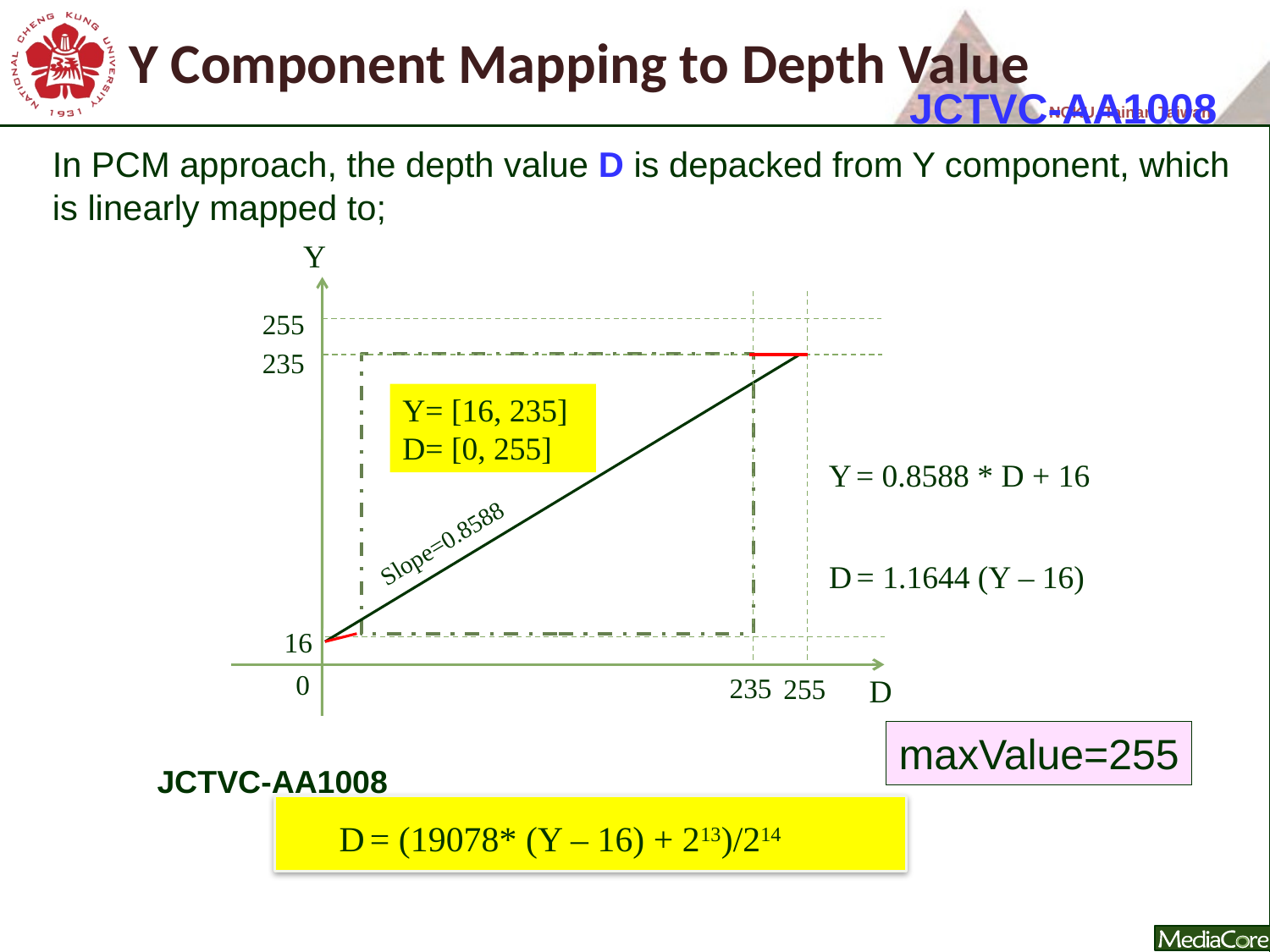

# Y Component Mapping to Depth Value
JCTVC-AA1008
In PCM approach, the depth value D is depacked from Y component, which is linearly mapped to;
Y
255
235

Y= [16, 235]
D= [0, 255]
Y = 0.8588 * D + 16
Slope=0.8588
D = 1.1644 (Y – 16)
16
0
235
255
D
maxValue=255
JCTVC-AA1008

D = (19078* (Y – 16) + 213)/214